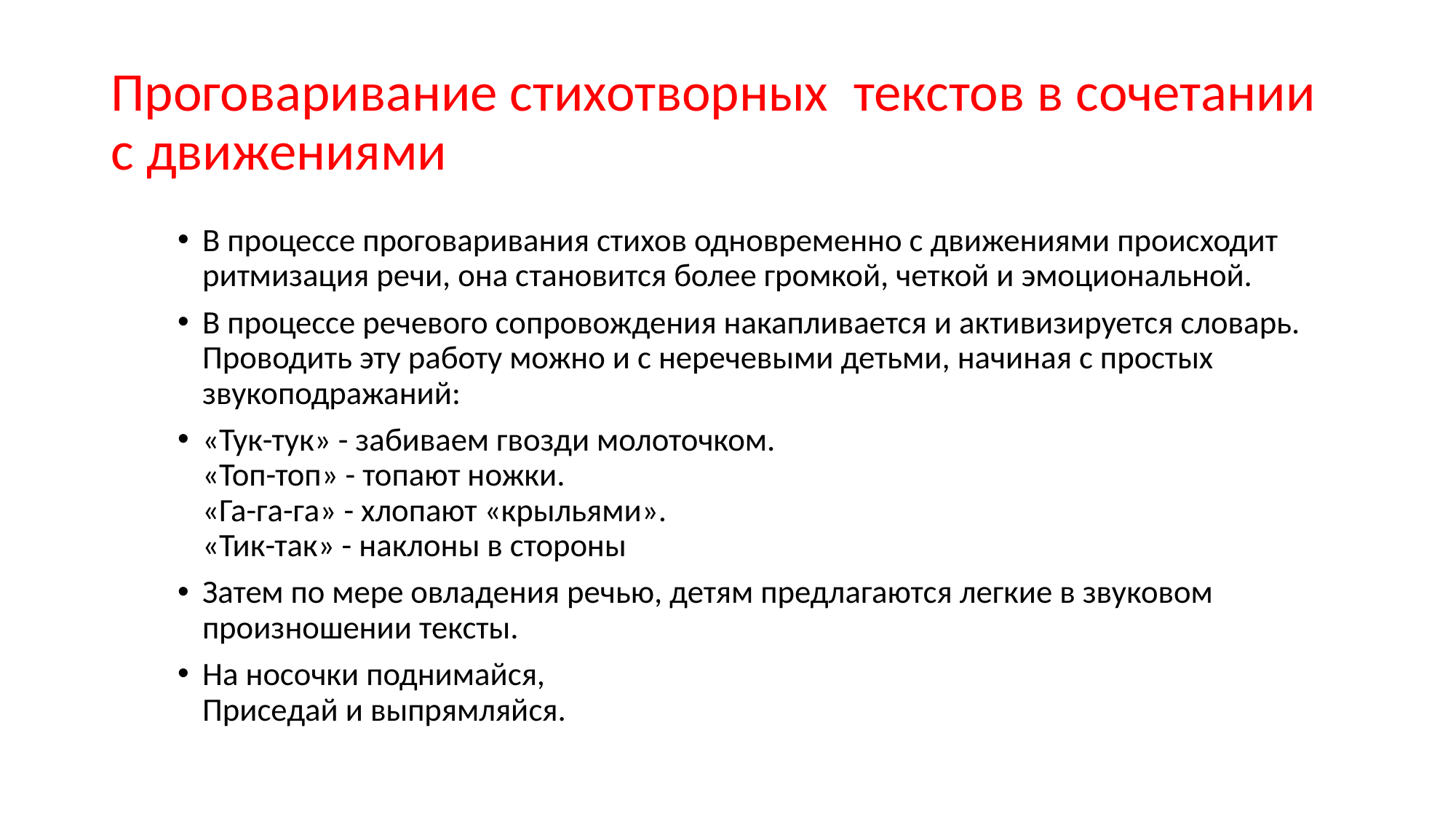

# Проговаривание стихотворных  текстов в сочетании с движениями
В процессе проговаривания стихов одновременно с движениями происходит ритмизация речи, она становится более громкой, четкой и эмоциональной.
В процессе речевого сопровождения накапливается и активизируется словарь. Проводить эту работу можно и с неречевыми детьми, начиная с простых звукоподражаний:
«Тук-тук» - забиваем гвозди молоточком.
«Топ-топ» - топают ножки.
«Га-га-га» - хлопают «крыльями».
«Тик-так» - наклоны в стороны
Затем по мере овладения речью, детям предлагаются легкие в звуковом произношении тексты.
На носочки поднимайся,
Приседай и выпрямляйся.